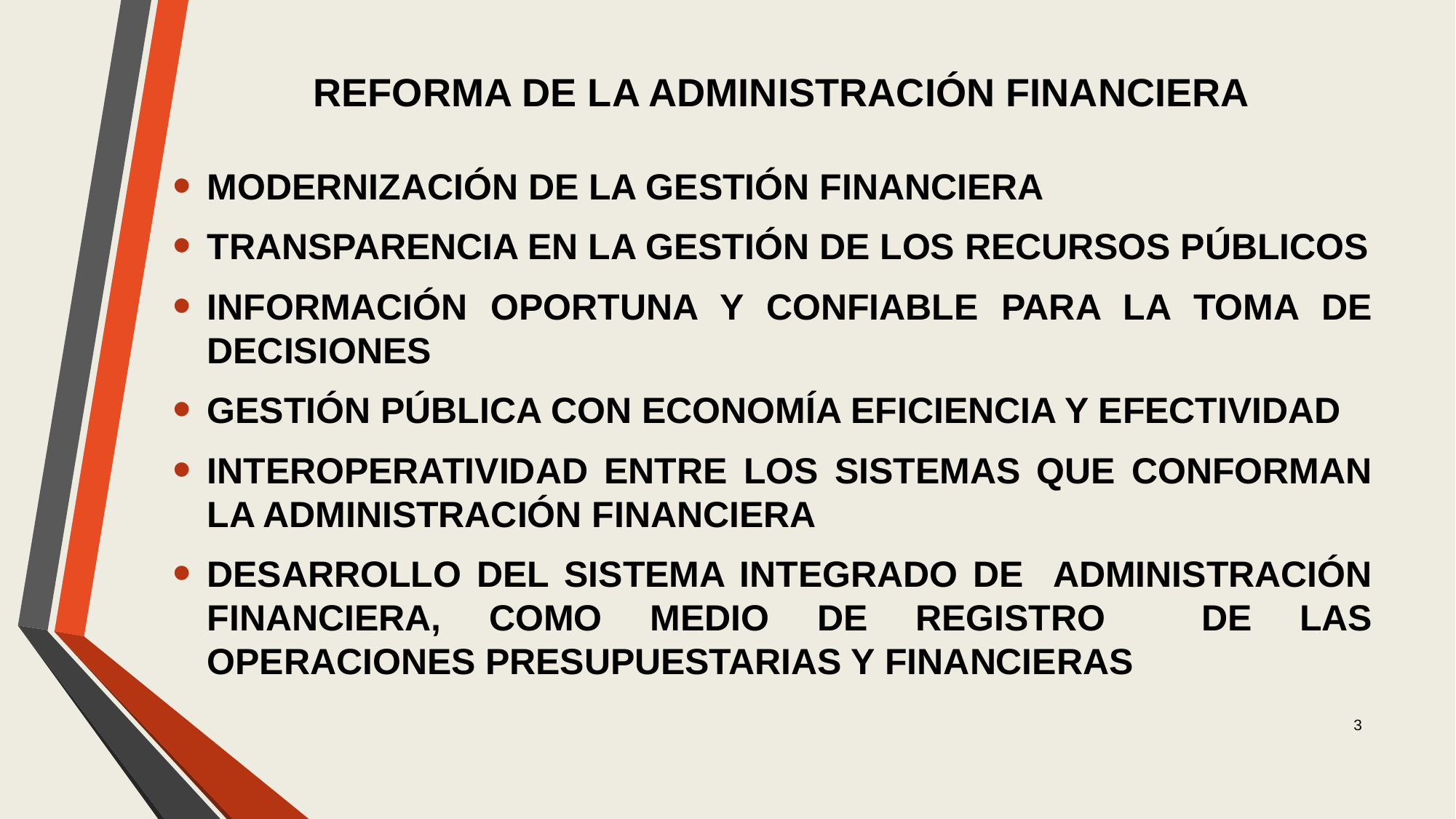

REFORMA DE LA ADMINISTRACIÓN FINANCIERA
MODERNIZACIÓN DE LA GESTIÓN FINANCIERA
TRANSPARENCIA EN LA GESTIÓN DE LOS RECURSOS PÚBLICOS
INFORMACIÓN OPORTUNA Y CONFIABLE PARA LA TOMA DE DECISIONES
GESTIÓN PÚBLICA CON ECONOMÍA EFICIENCIA Y EFECTIVIDAD
INTEROPERATIVIDAD ENTRE LOS SISTEMAS QUE CONFORMAN LA ADMINISTRACIÓN FINANCIERA
DESARROLLO DEL SISTEMA INTEGRADO DE  ADMINISTRACIÓN FINANCIERA, COMO MEDIO DE REGISTRO  DE LAS OPERACIONES PRESUPUESTARIAS Y FINANCIERAS
3